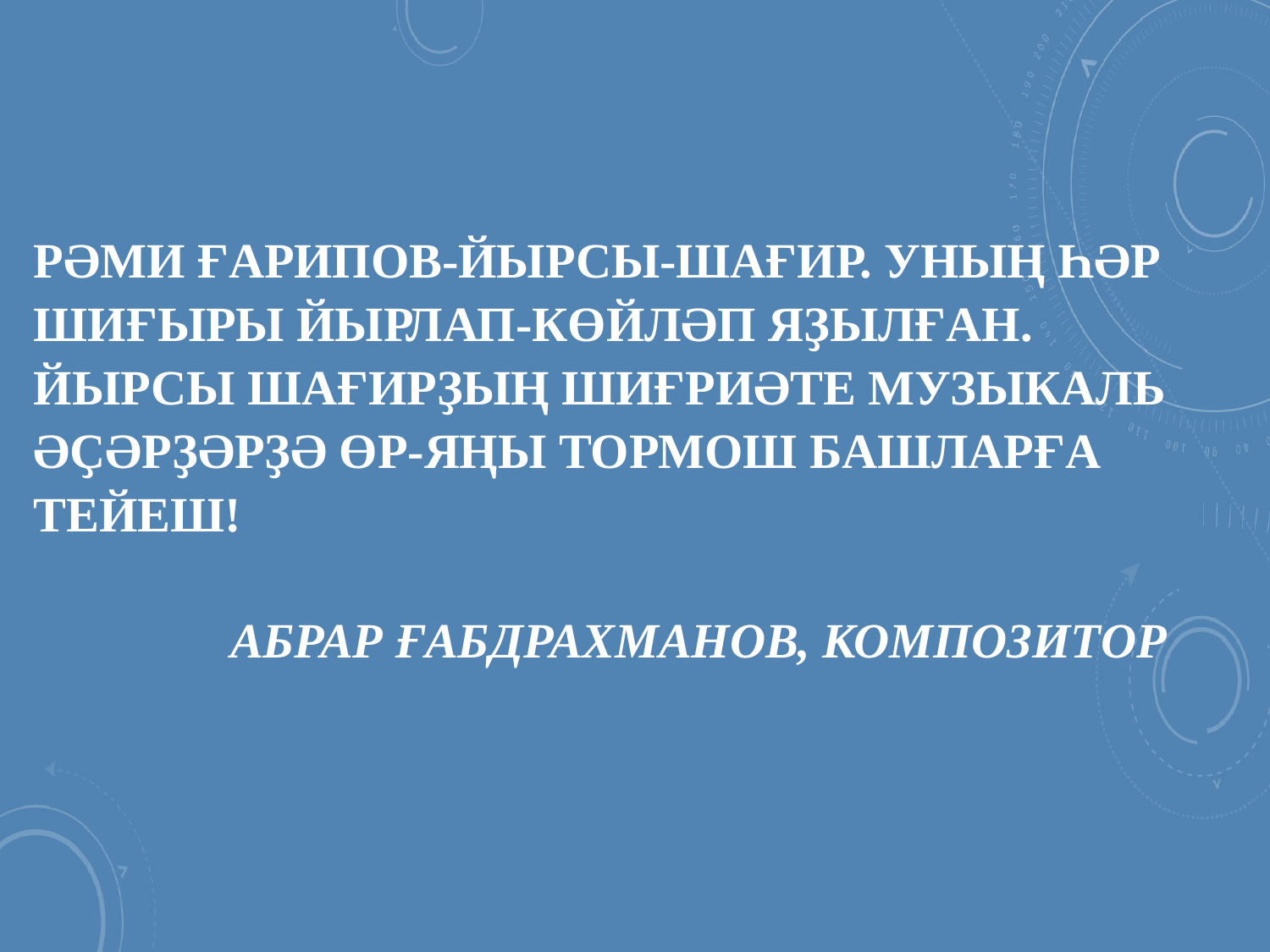

# Рәми Ғарипов-йырсы-шағир. Уның һәр шиғыры йырлап-көйләп яҙылған. Йырсы шағирҙың шиғриәте музыкаль әҫәрҙәрҙә өр-яңы тормош башларға тейеш! Абрар Ғабдрахманов, композитор